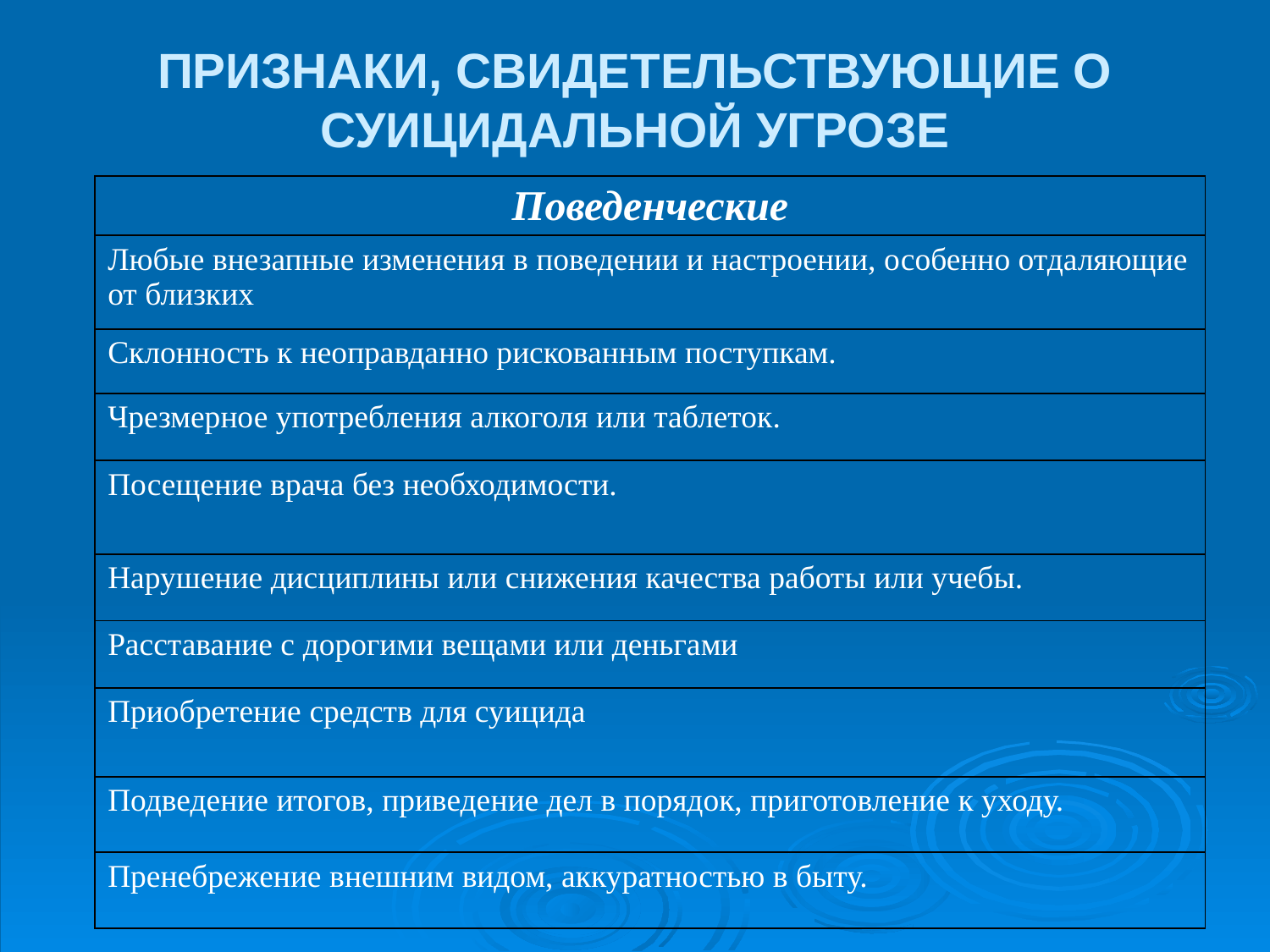

# ПРИЗНАКИ, СВИДЕТЕЛЬСТВУЮЩИЕ О СУИЦИДАЛЬНОЙ УГРОЗЕ
| Поведенческие |
| --- |
| Любые внезапные изменения в поведении и настроении, особенно отдаляющие от близких |
| Склонность к неоправданно рискованным поступкам. |
| Чрезмерное употребления алкоголя или таблеток. |
| Посещение врача без необходимости. |
| Нарушение дисциплины или снижения качества работы или учебы. |
| Расставание с дорогими вещами или деньгами |
| Приобретение средств для суицида |
| Подведение итогов, приведение дел в порядок, приготовление к уходу. |
| Пренебрежение внешним видом, аккуратностью в быту. |